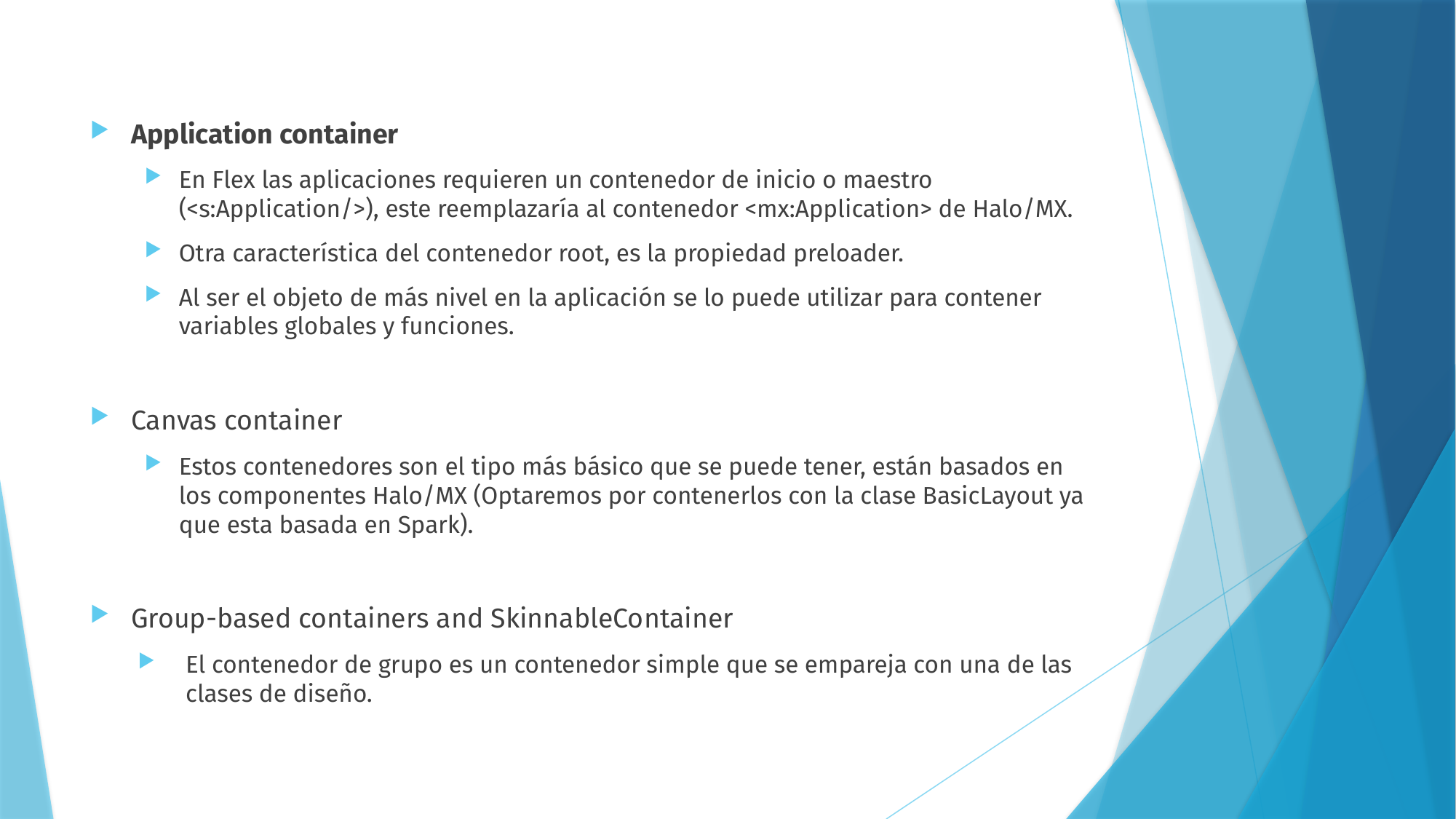

Application container
En Flex las aplicaciones requieren un contenedor de inicio o maestro  (<s:Application/>), este reemplazaría al contenedor <mx:Application> de Halo/MX.
Otra característica del contenedor root, es la propiedad preloader.
Al ser el objeto de más nivel en la aplicación se lo puede utilizar para contener variables globales y funciones.

Canvas container
Estos contenedores son el tipo más básico que se puede tener, están basados en los componentes Halo/MX (Optaremos por contenerlos con la clase BasicLayout ya que esta basada en Spark).

Group-based containers and SkinnableContainer
El contenedor de grupo es un contenedor simple que se empareja con una de las clases de diseño.